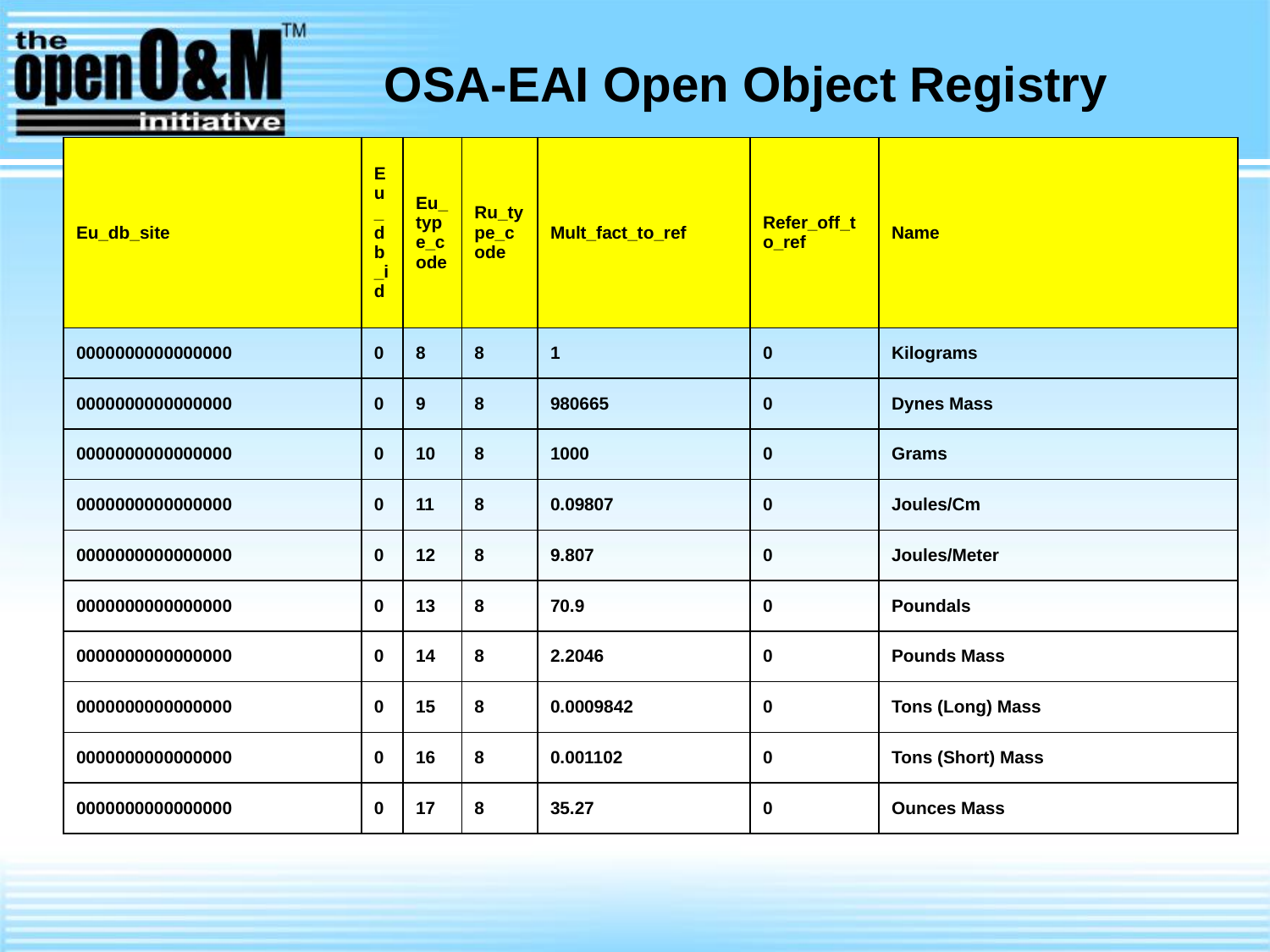

OSA-EAI Open Object Registry
| Eu\_db\_site | Eu\_db\_id | Eu\_type\_code | Ru\_type\_code | Mult\_fact\_to\_ref | Refer\_off\_to\_ref | Name |
| --- | --- | --- | --- | --- | --- | --- |
| 0000000000000000 | 0 | 8 | 8 | 1 | 0 | Kilograms |
| 0000000000000000 | 0 | 9 | 8 | 980665 | 0 | Dynes Mass |
| 0000000000000000 | 0 | 10 | 8 | 1000 | 0 | Grams |
| 0000000000000000 | 0 | 11 | 8 | 0.09807 | 0 | Joules/Cm |
| 0000000000000000 | 0 | 12 | 8 | 9.807 | 0 | Joules/Meter |
| 0000000000000000 | 0 | 13 | 8 | 70.9 | 0 | Poundals |
| 0000000000000000 | 0 | 14 | 8 | 2.2046 | 0 | Pounds Mass |
| 0000000000000000 | 0 | 15 | 8 | 0.0009842 | 0 | Tons (Long) Mass |
| 0000000000000000 | 0 | 16 | 8 | 0.001102 | 0 | Tons (Short) Mass |
| 0000000000000000 | 0 | 17 | 8 | 35.27 | 0 | Ounces Mass |